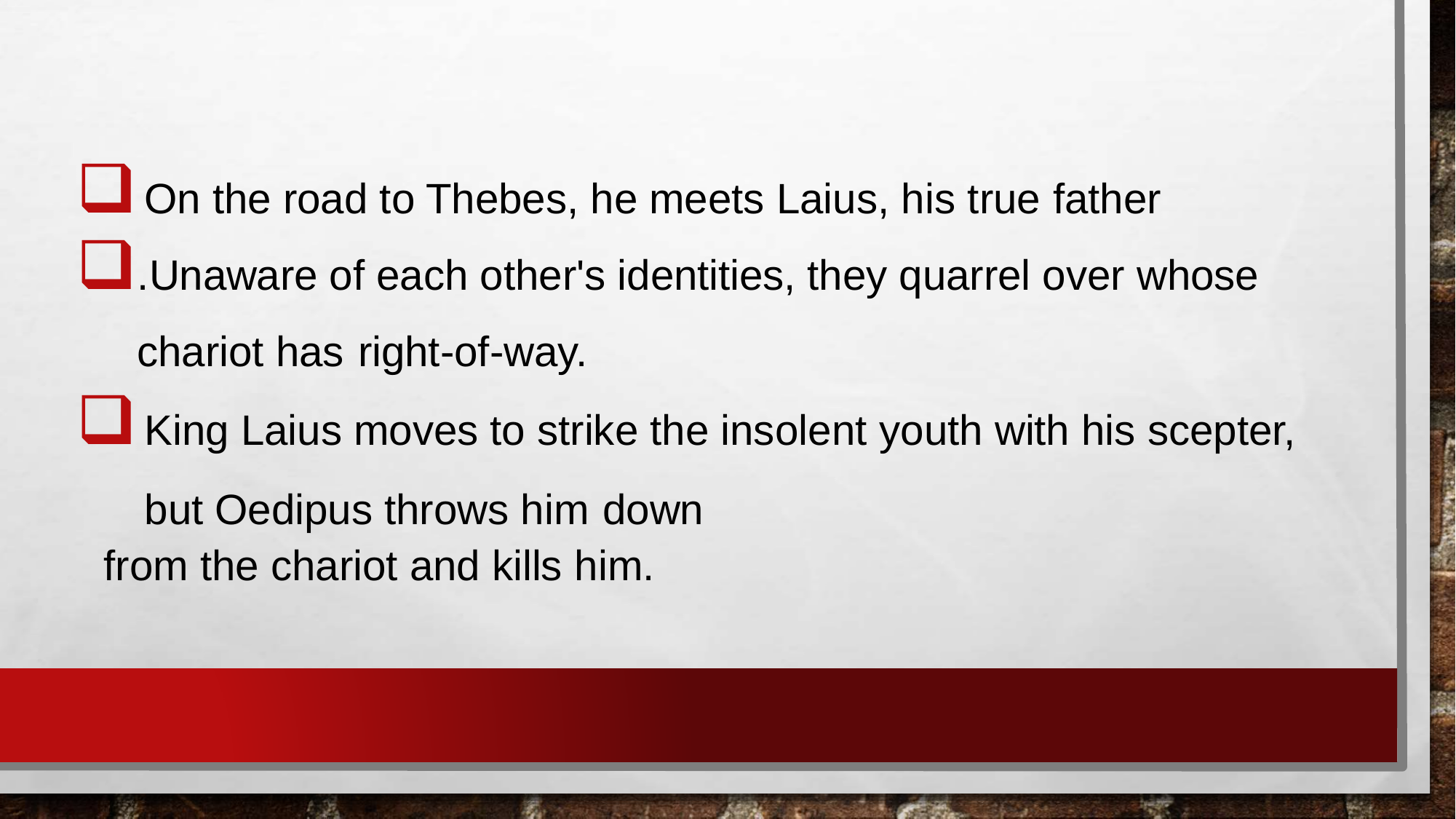

On the road to Thebes, he meets Laius, his true father
.Unaware of each other's identities, they quarrel over whose chariot has right-of-way.
King Laius moves to strike the insolent youth with his scepter, but Oedipus throws him down
from the chariot and kills him.